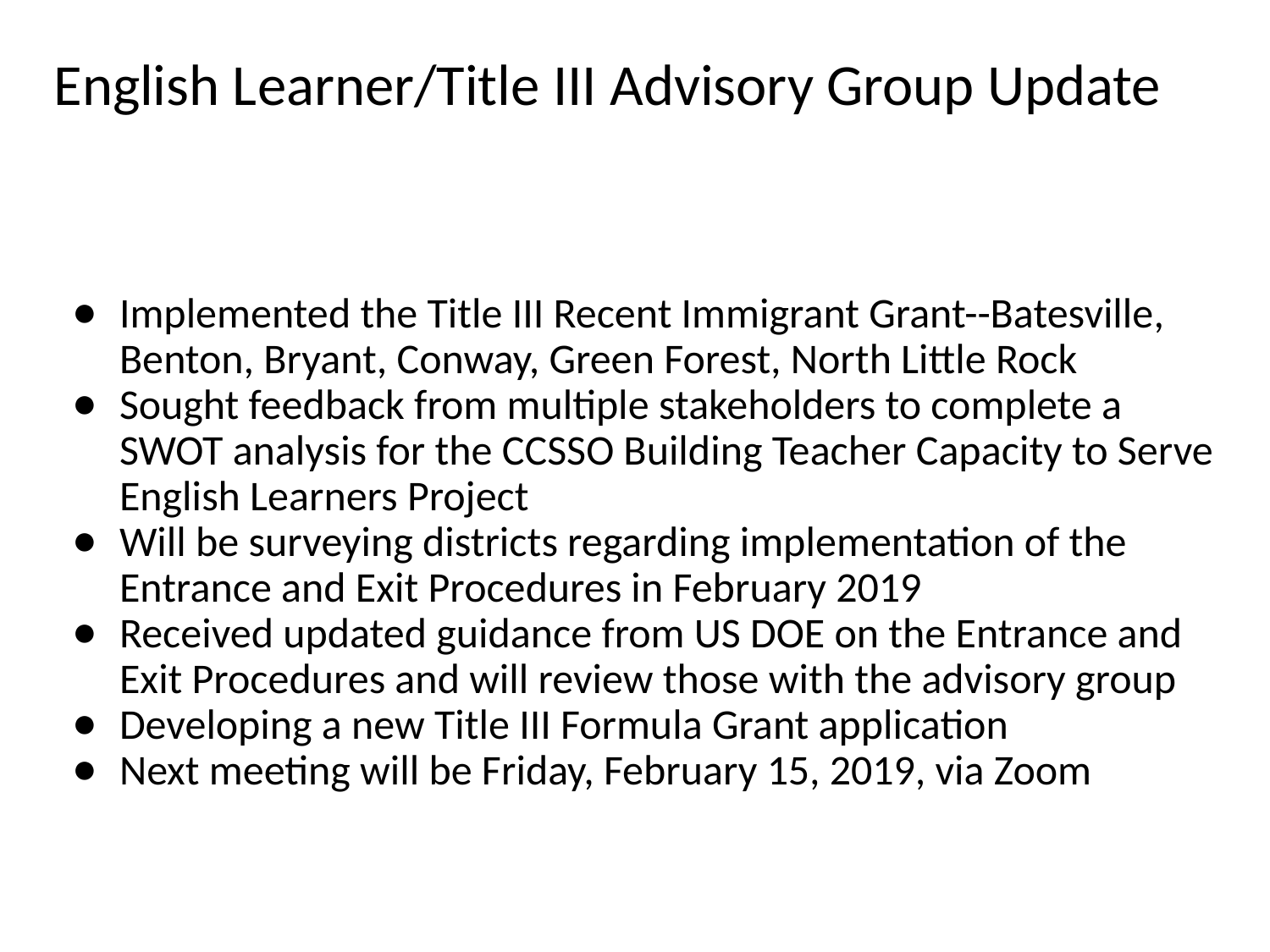

# English Learner/Title III Advisory Group Update
Implemented the Title III Recent Immigrant Grant--Batesville, Benton, Bryant, Conway, Green Forest, North Little Rock
Sought feedback from multiple stakeholders to complete a SWOT analysis for the CCSSO Building Teacher Capacity to Serve English Learners Project
Will be surveying districts regarding implementation of the Entrance and Exit Procedures in February 2019
Received updated guidance from US DOE on the Entrance and Exit Procedures and will review those with the advisory group
Developing a new Title III Formula Grant application
Next meeting will be Friday, February 15, 2019, via Zoom